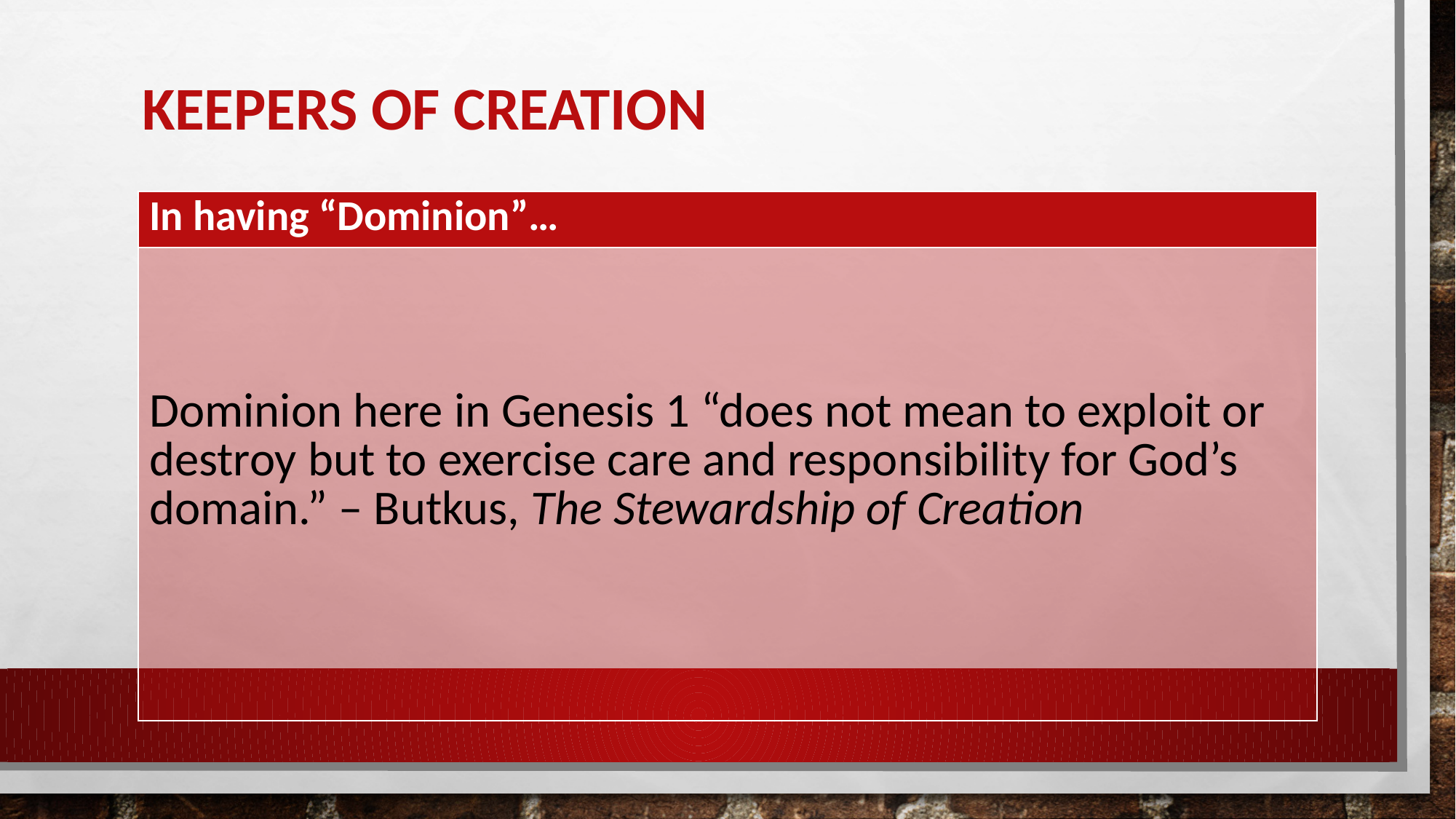

# Keepers of Creation
| In having “Dominion”… |
| --- |
| Dominion here in Genesis 1 “does not mean to exploit or destroy but to exercise care and responsibility for God’s domain.” – Butkus, The Stewardship of Creation |